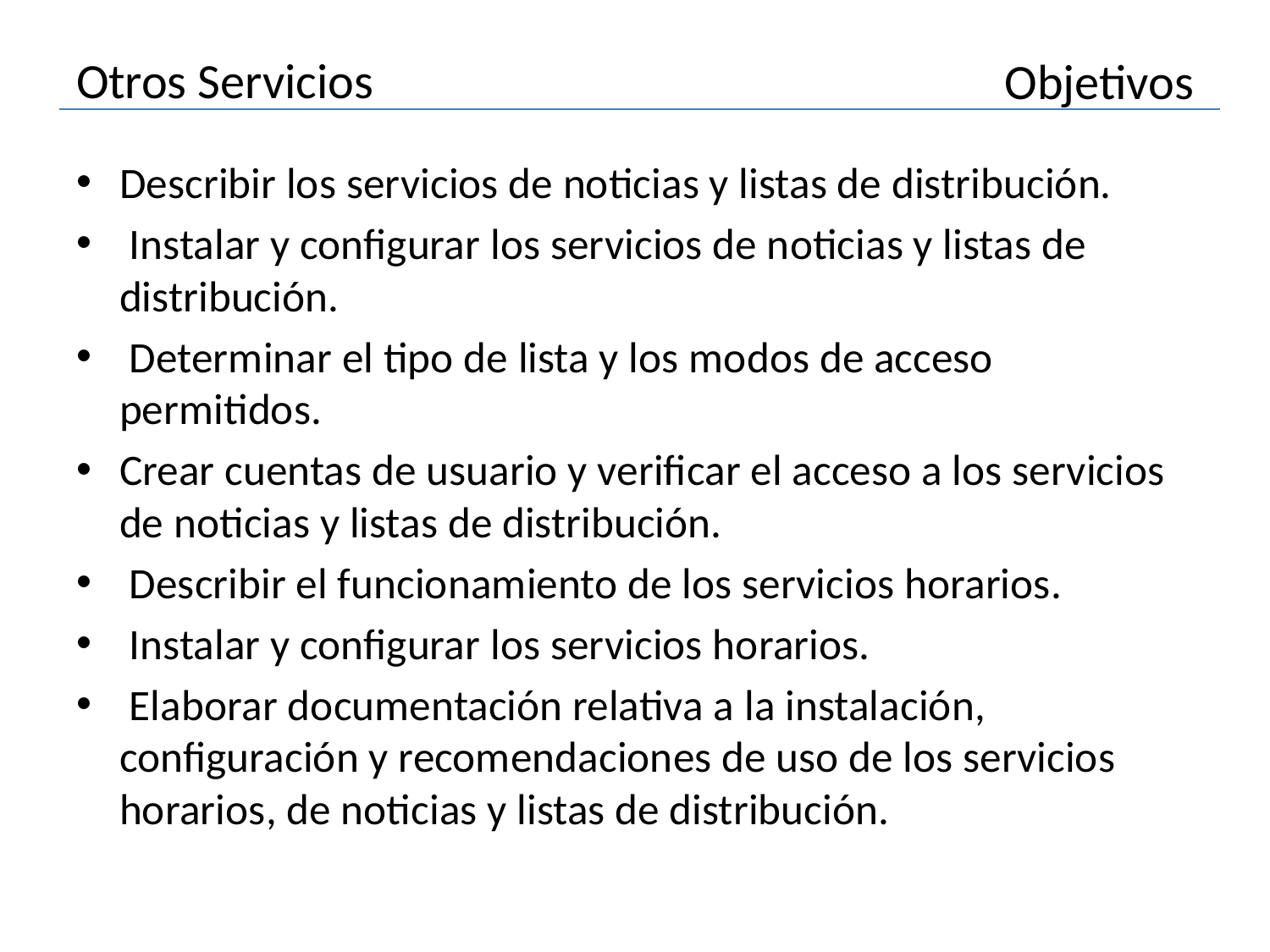

# Otros Servicios
Objetivos
Describir los servicios de noticias y listas de distribución.
 Instalar y configurar los servicios de noticias y listas de distribución.
 Determinar el tipo de lista y los modos de acceso permitidos.
Crear cuentas de usuario y verificar el acceso a los servicios de noticias y listas de distribución.
 Describir el funcionamiento de los servicios horarios.
 Instalar y configurar los servicios horarios.
 Elaborar documentación relativa a la instalación, configuración y recomendaciones de uso de los servicios horarios, de noticias y listas de distribución.